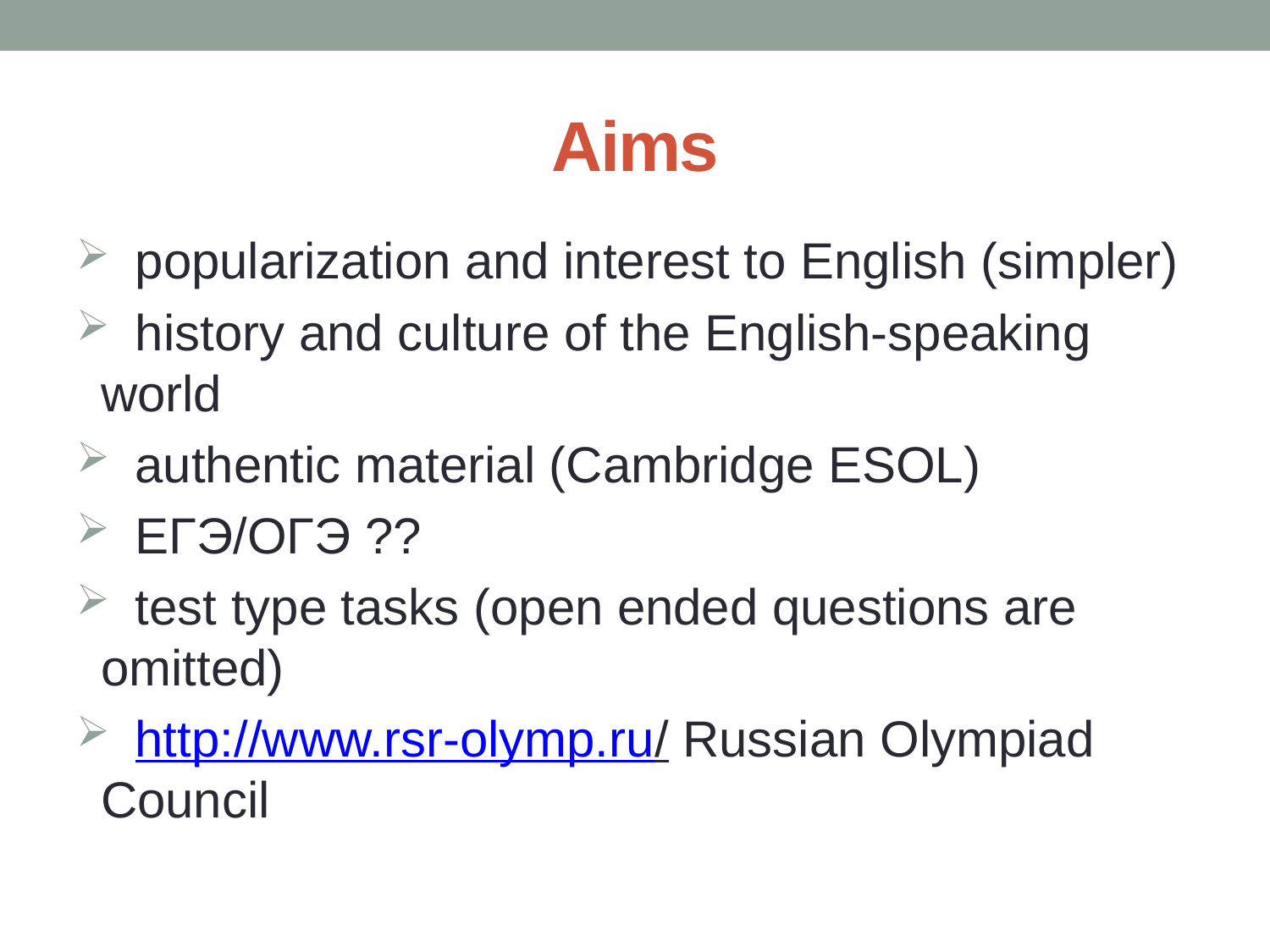

# Aims
  popularization and interest to English (simpler)
  history and culture of the English-speaking world
  authentic material (Cambridge ESOL)
  ЕГЭ/ОГЭ ??
  test type tasks (open ended questions are omitted)
  http://www.rsr-olymp.ru/ Russian Olympiad Council